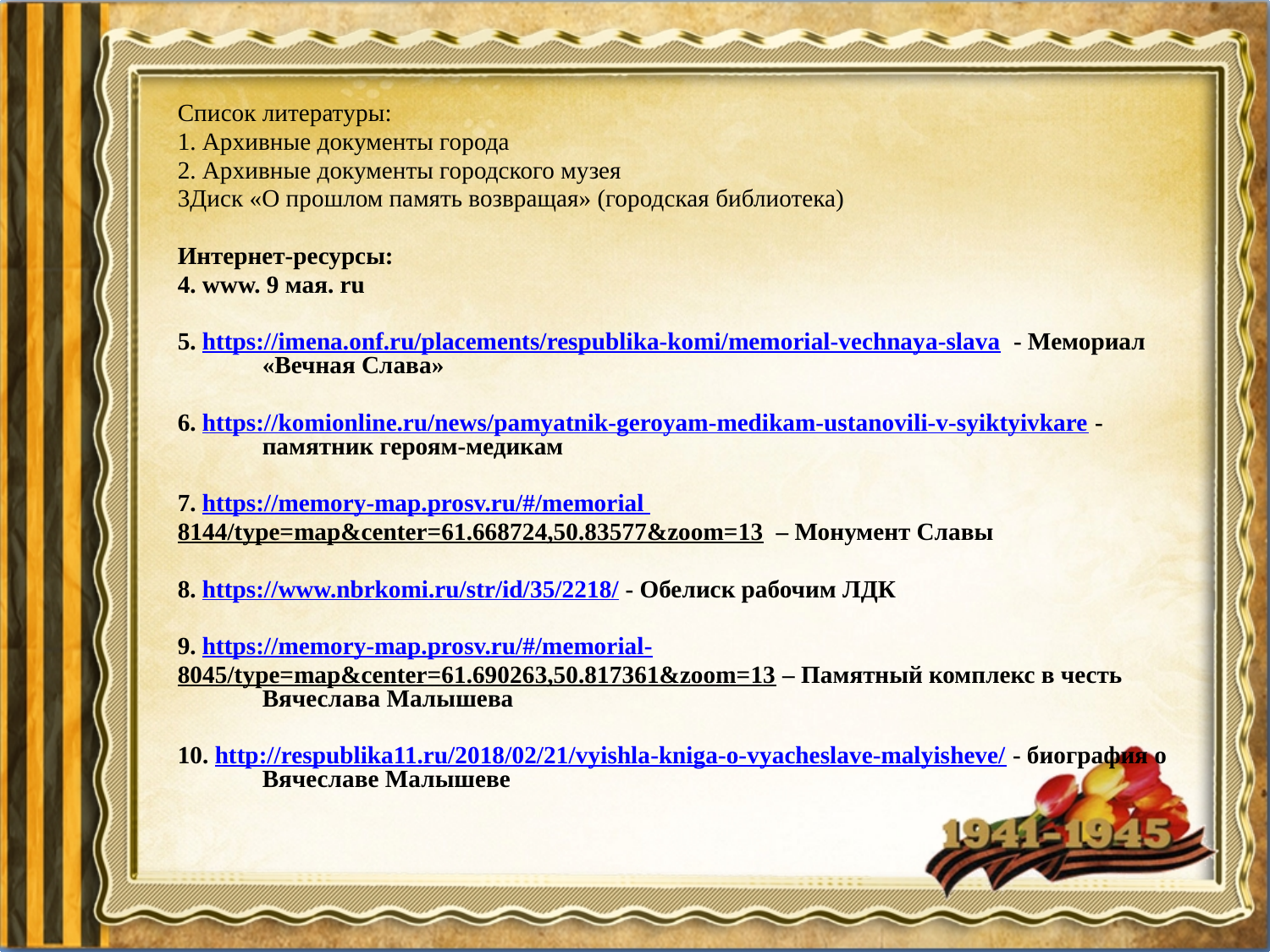

Список литературы:
1. Архивные документы города
2. Архивные документы городского музея
3Диск «О прошлом память возвращая» (городская библиотека)

Интернет-ресурсы:
4. www. 9 мая. ru

5. https://imena.onf.ru/placements/respublika-komi/memorial-vechnaya-slava  - Мемориал «Вечная Слава»

6. https://komionline.ru/news/pamyatnik-geroyam-medikam-ustanovili-v-syiktyivkare - памятник героям-медикам

7. https://memory-map.prosv.ru/#/memorial
8144/type=map&center=61.668724,50.83577&zoom=13  – Монумент Славы

8. https://www.nbrkomi.ru/str/id/35/2218/ - Обелиск рабочим ЛДК

9. https://memory-map.prosv.ru/#/memorial-
8045/type=map&center=61.690263,50.817361&zoom=13 – Памятный комплекс в честь Вячеслава Малышева

10. http://respublika11.ru/2018/02/21/vyishla-kniga-o-vyacheslave-malyisheve/ - биография о Вячеславе Малышеве